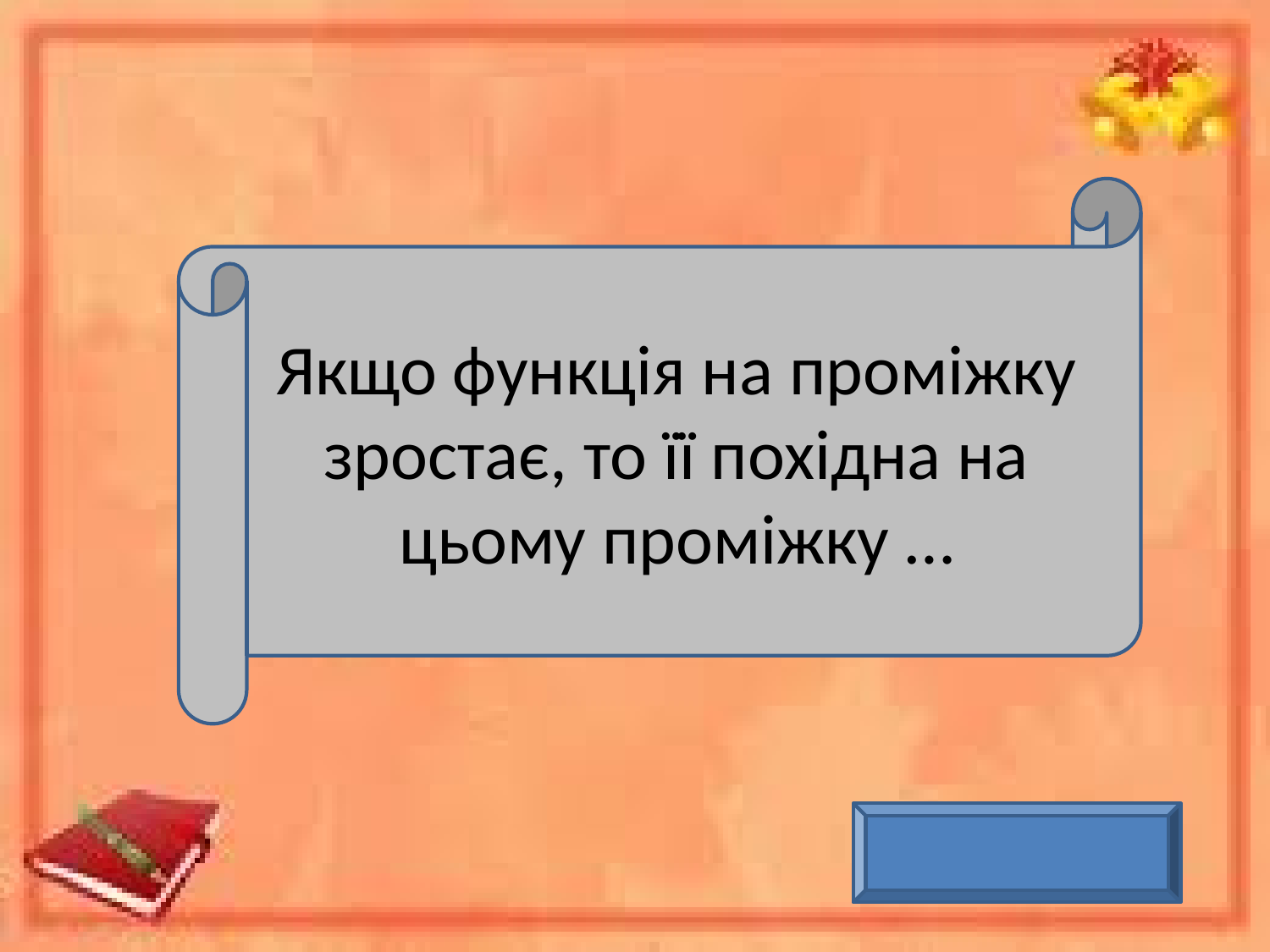

Якщо функція на проміжку зростає, то її похідна на цьому проміжку …